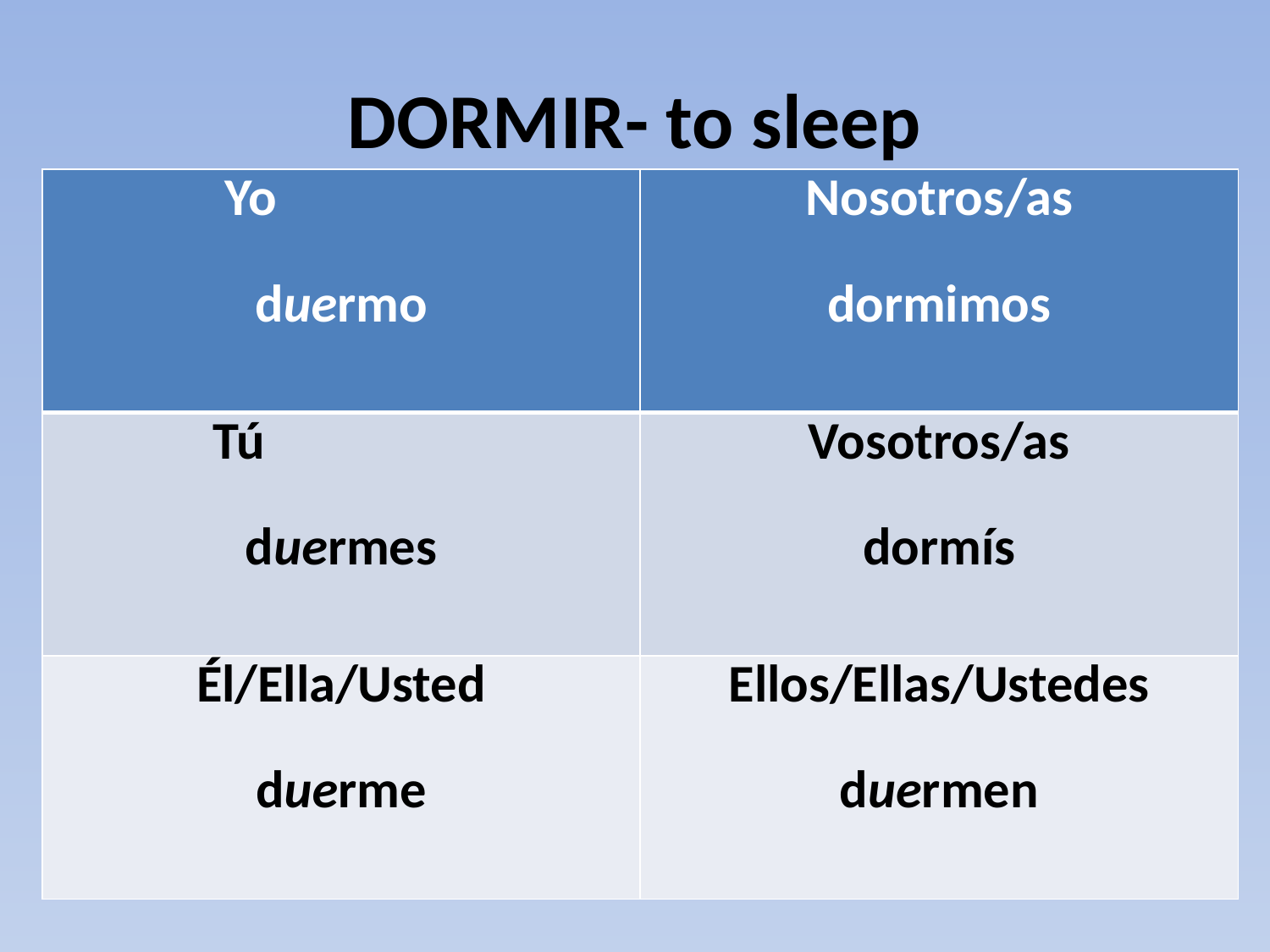

# DORMIR- to sleep
| Yo duermo | Nosotros/as dormimos |
| --- | --- |
| Tú duermes | Vosotros/as dormís |
| Él/Ella/Usted duerme | Ellos/Ellas/Ustedes duermen |